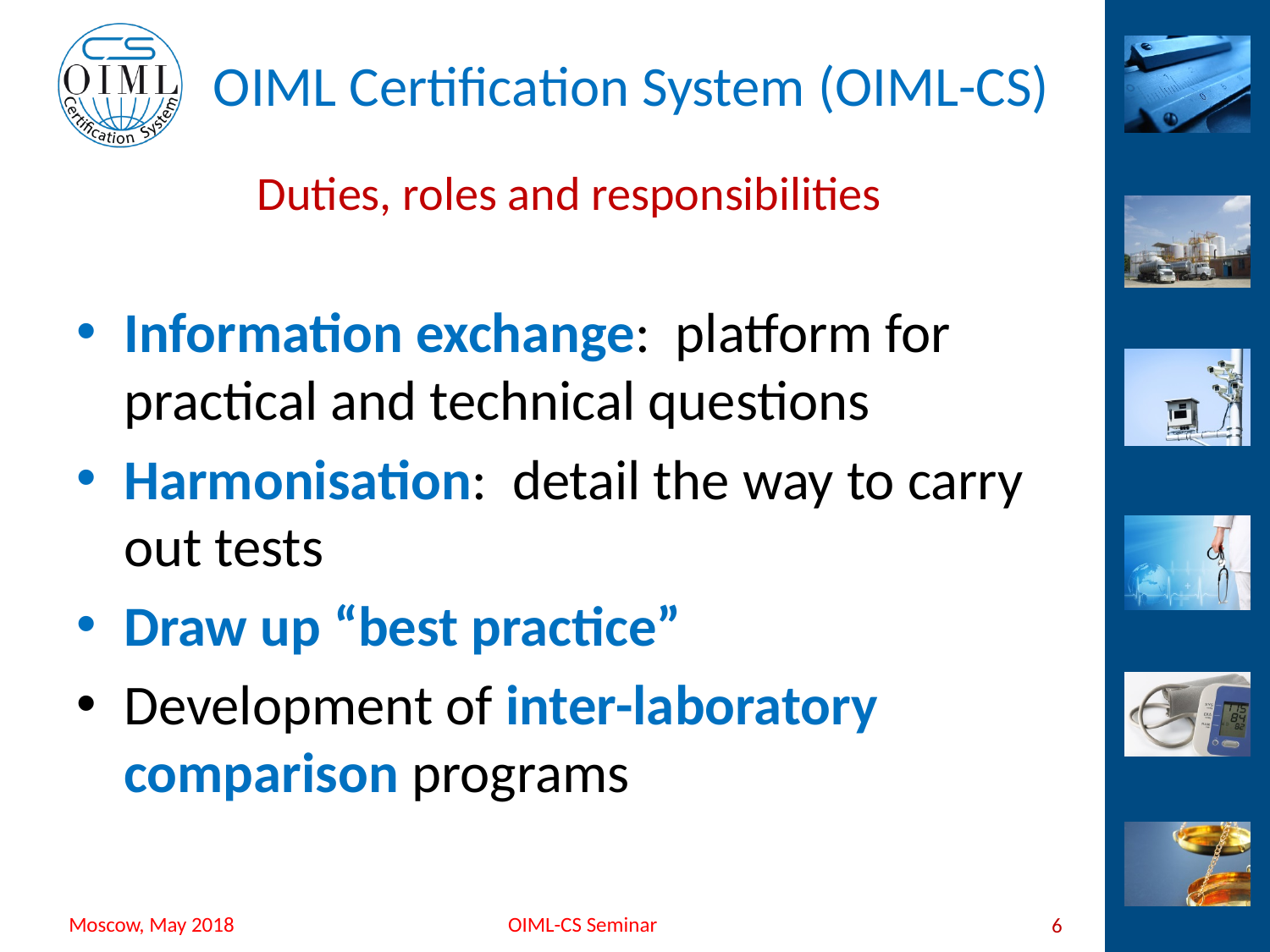

# Duties, roles and responsibilities
Information exchange:  platform for practical and technical questions
Harmonisation:  detail the way to carry out tests
Draw up “best practice”
Development of inter-laboratory comparison programs
6